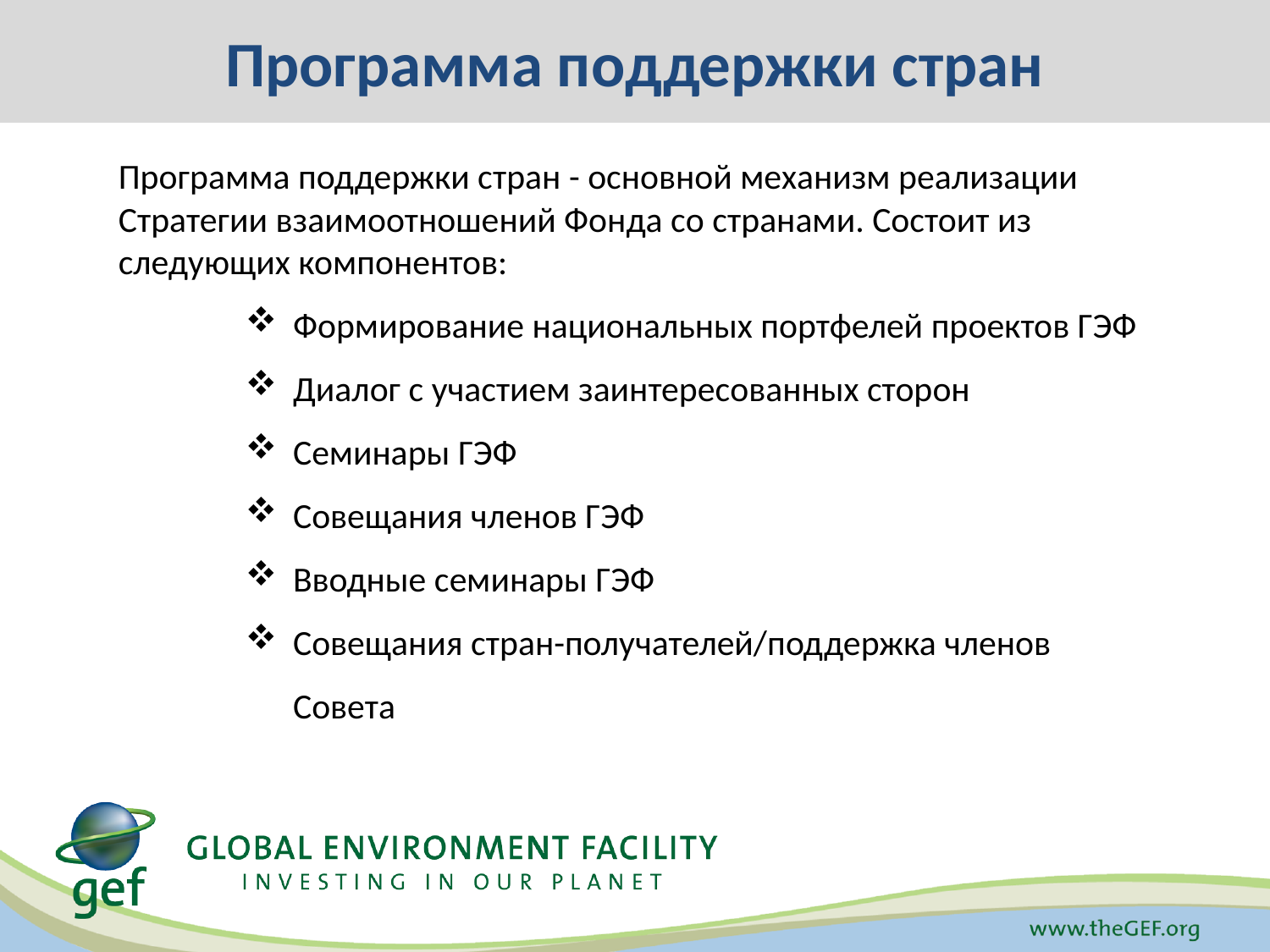

# Программа поддержки стран
Программа поддержки стран - основной механизм реализации Стратегии взаимоотношений Фонда со странами. Состоит из следующих компонентов:
Формирование национальных портфелей проектов ГЭФ
Диалог с участием заинтересованных сторон
Семинары ГЭФ
Совещания членов ГЭФ
Вводные семинары ГЭФ
Совещания стран-получателей/поддержка членов Совета